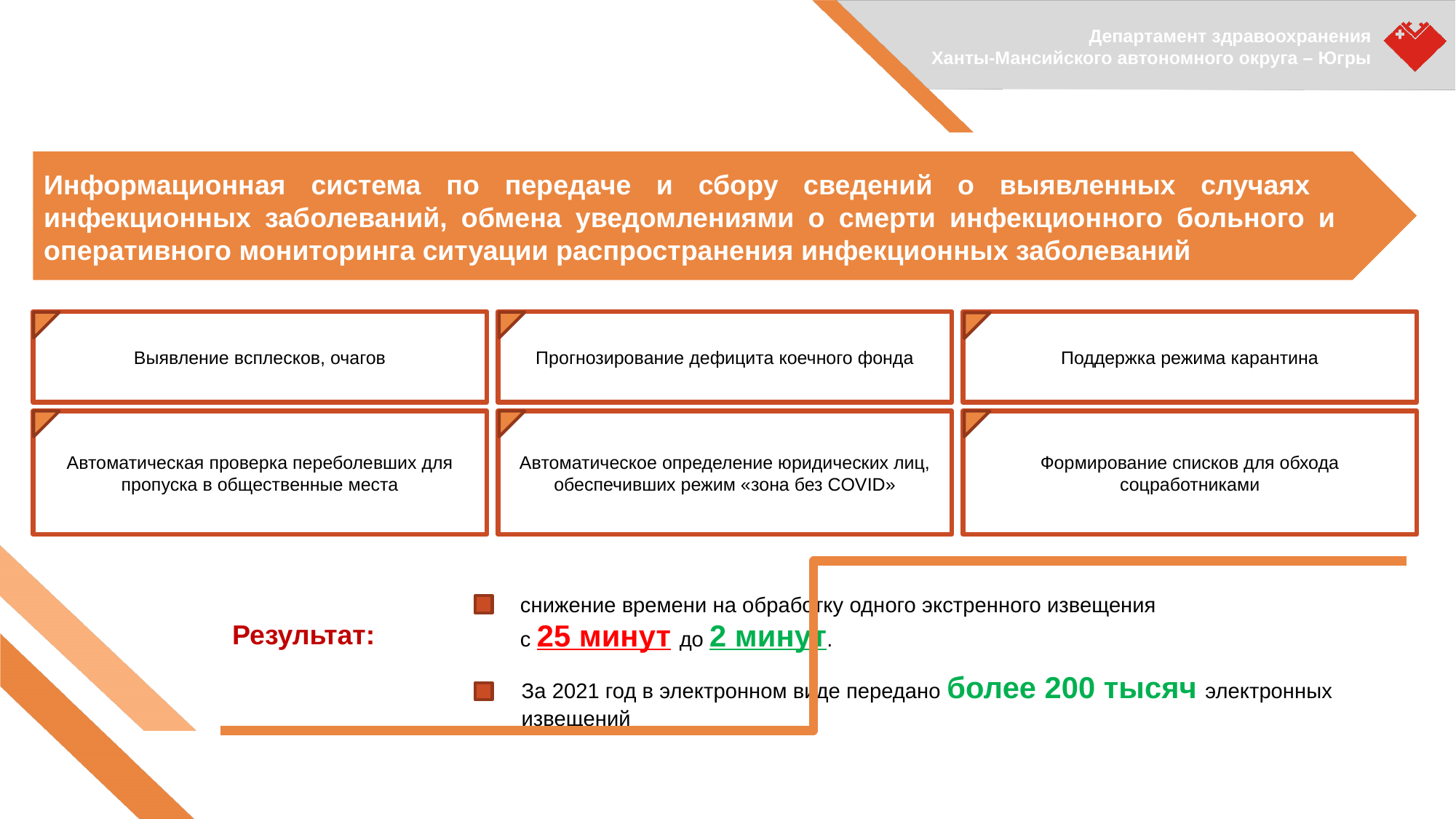

Информационная система по передаче и сбору сведений о выявленных случаях
инфекционных заболеваний, обмена уведомлениями о смерти инфекционного больного и оперативного мониторинга ситуации распространения инфекционных заболеваний
Выявление всплесков, очагов
Прогнозирование дефицита коечного фонда
Поддержка режима карантина

Автоматическая проверка переболевших для пропуска в общественные места

Автоматическое определение юридических лиц, обеспечивших режим «зона без COVID»

Формирование списков для обхода соцработниками

снижение времени на обработку одного экстренного извещения
с 25 минут до 2 минут.

Результат:
За 2021 год в электронном виде передано более 200 тысяч электронных извещений